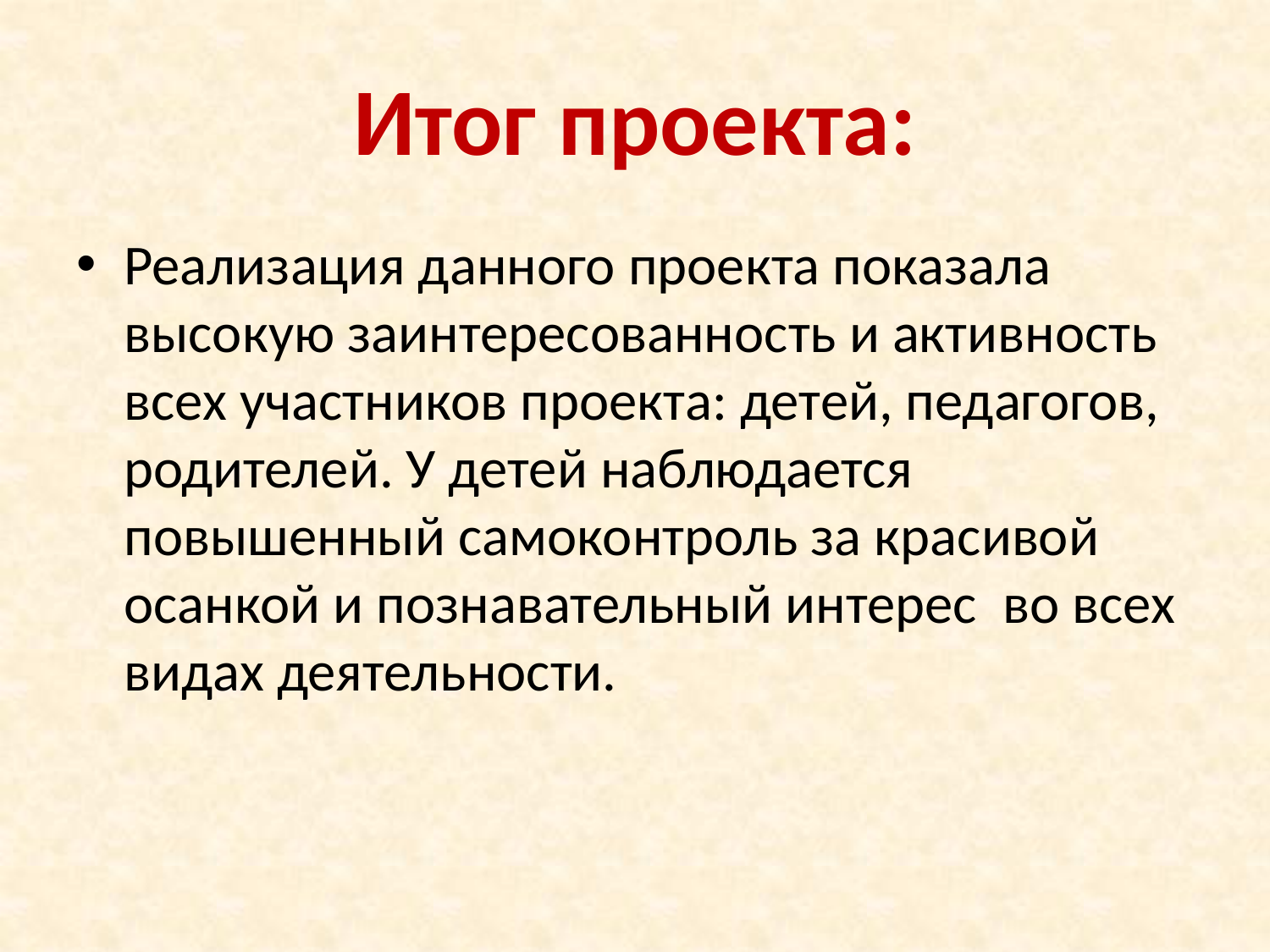

# Итог проекта:
Реализация данного проекта показала высокую заинтересованность и активность всех участников проекта: детей, педагогов, родителей. У детей наблюдается повышенный самоконтроль за красивой осанкой и познавательный интерес  во всех видах деятельности.